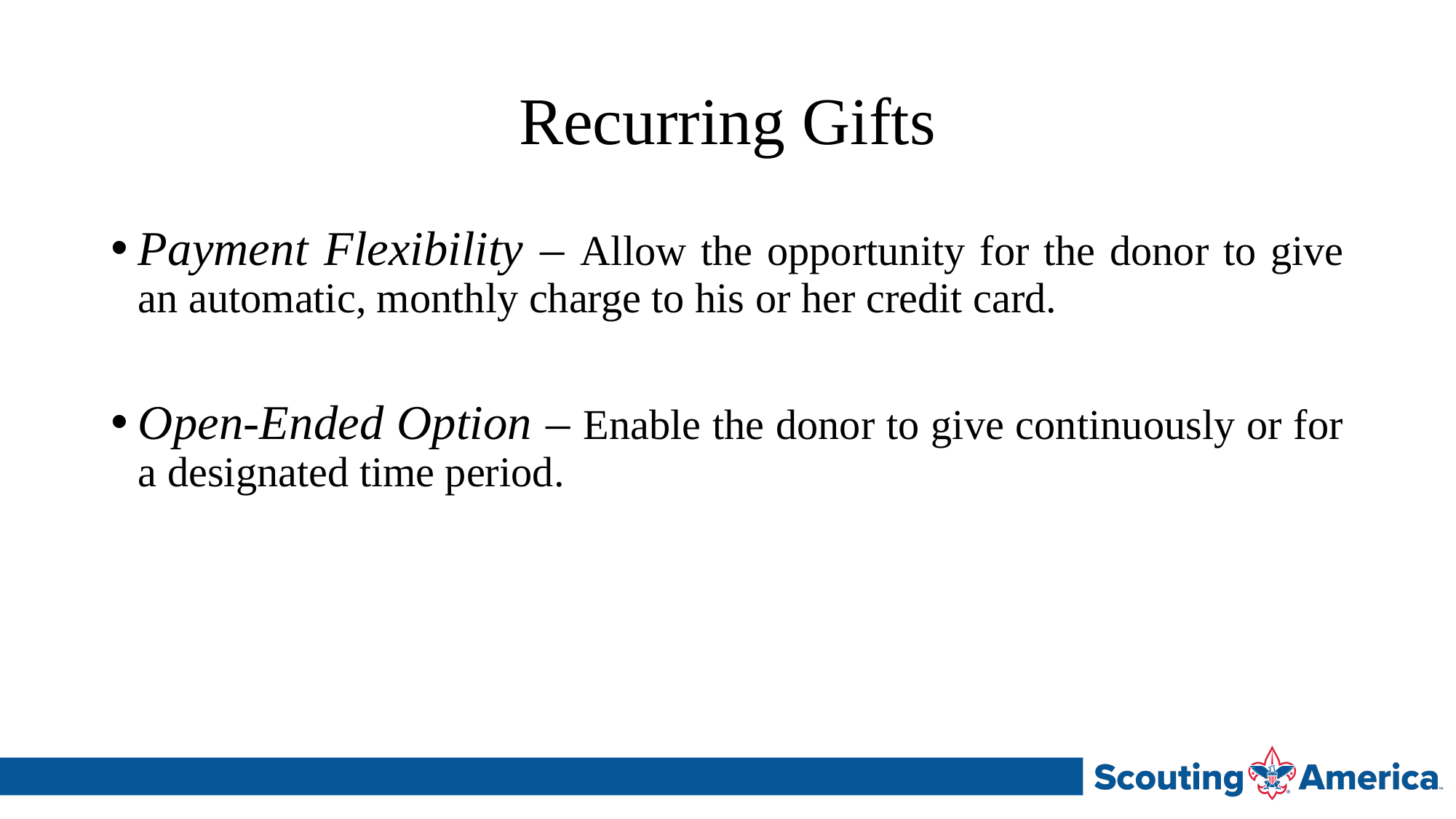

# Recurring Gifts
Payment Flexibility – Allow the opportunity for the donor to give an automatic, monthly charge to his or her credit card.

Open-Ended Option – Enable the donor to give continuously or for a designated time period.